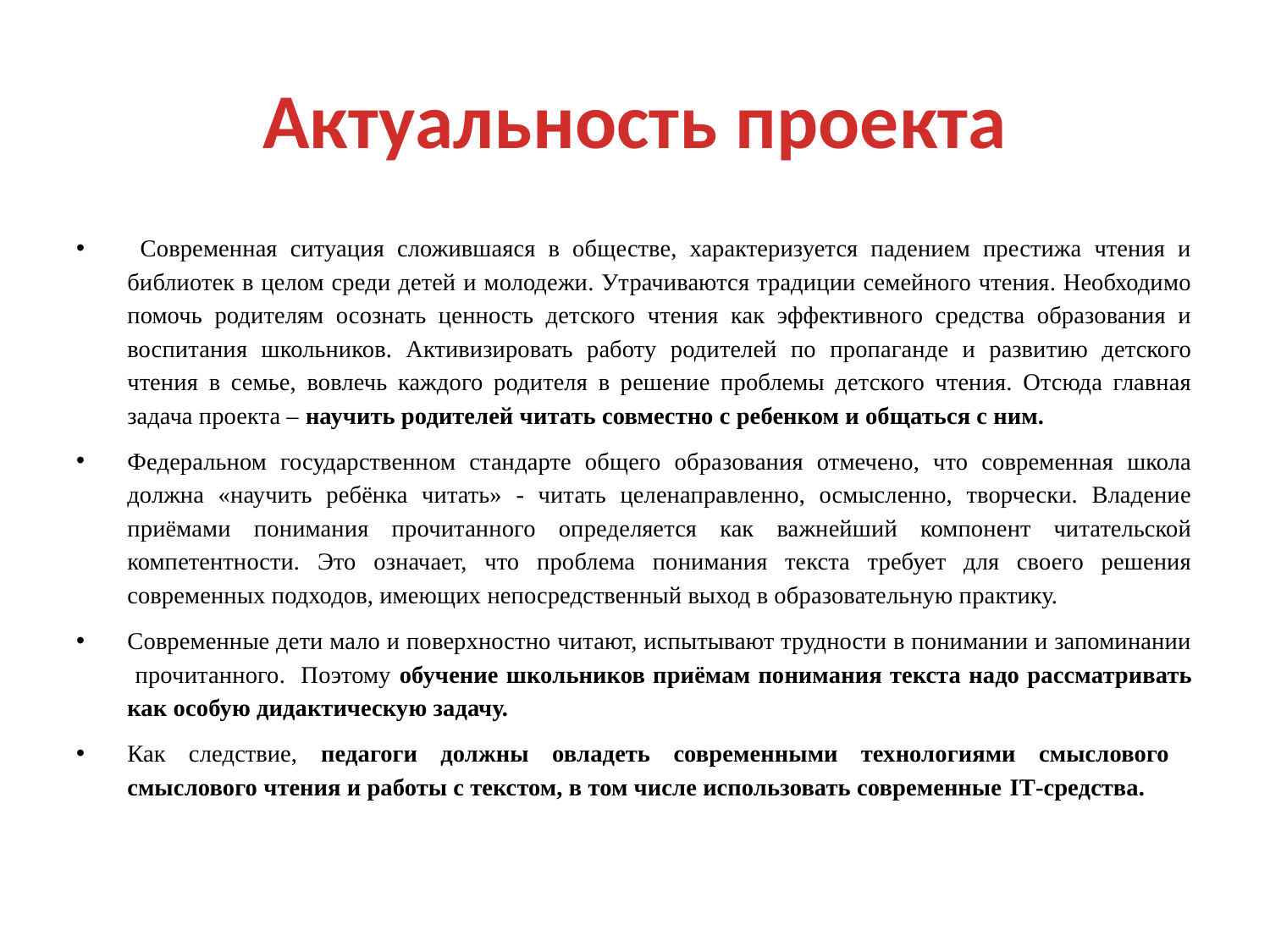

# Актуальность проекта
 Современная ситуация сложившаяся в обществе, характеризуется падением престижа чтения и библиотек в целом среди детей и молодежи. Утрачиваются традиции семейного чтения. Необходимо помочь родителям осознать ценность детского чтения как эффективного средства образования и воспитания школьников. Активизировать работу родителей по пропаганде и развитию детского чтения в семье, вовлечь каждого родителя в решение проблемы детского чтения. Отсюда главная задача проекта – научить родителей читать совместно с ребенком и общаться с ним.
Федеральном государственном стандарте общего образования отмечено, что современная школа должна «научить ребёнка читать» - читать целенаправленно, осмысленно, творчески. Владение приёмами понимания прочитанного определяется как важнейший компонент читательской компетентности. Это означает, что проблема понимания текста требует для своего решения современных подходов, имеющих непосредственный выход в образовательную практику.
Современные дети мало и поверхностно читают, испытывают трудности в понимании и запоминании  прочитанного.  Поэтому обучение школьников приёмам понимания текста надо рассматривать как особую дидактическую задачу.
Как следствие, педагоги должны овладеть современными технологиями смыслового  смыслового чтения и работы с текстом, в том числе использовать современные IT-средства.